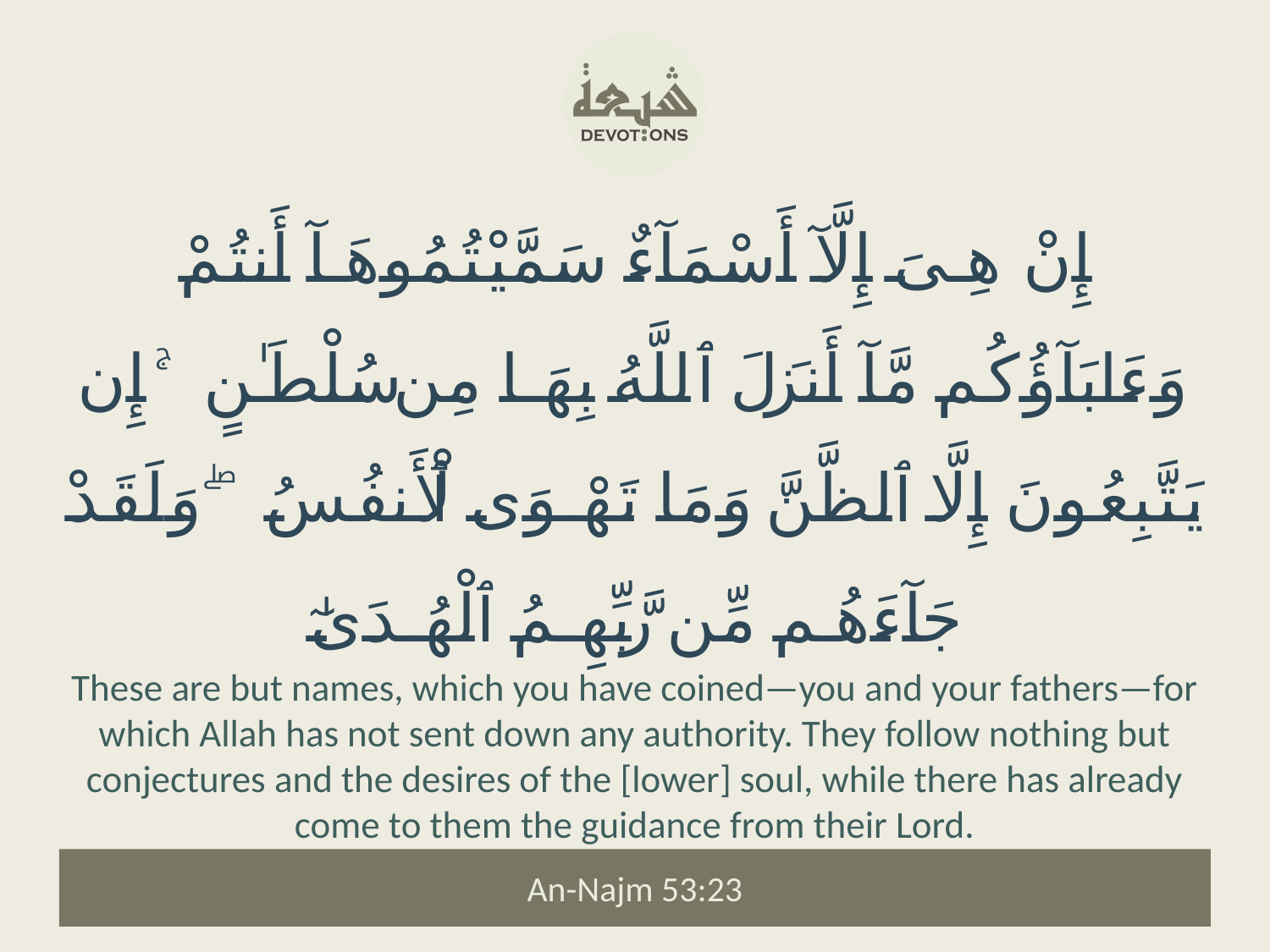

إِنْ هِىَ إِلَّآ أَسْمَآءٌ سَمَّيْتُمُوهَآ أَنتُمْ وَءَابَآؤُكُم مَّآ أَنزَلَ ٱللَّهُ بِهَا مِن سُلْطَـٰنٍ ۚ إِن يَتَّبِعُونَ إِلَّا ٱلظَّنَّ وَمَا تَهْوَى ٱلْأَنفُسُ ۖ وَلَقَدْ جَآءَهُم مِّن رَّبِّهِمُ ٱلْهُدَىٰٓ
These are but names, which you have coined—you and your fathers—for which Allah has not sent down any authority. They follow nothing but conjectures and the desires of the [lower] soul, while there has already come to them the guidance from their Lord.
An-Najm 53:23